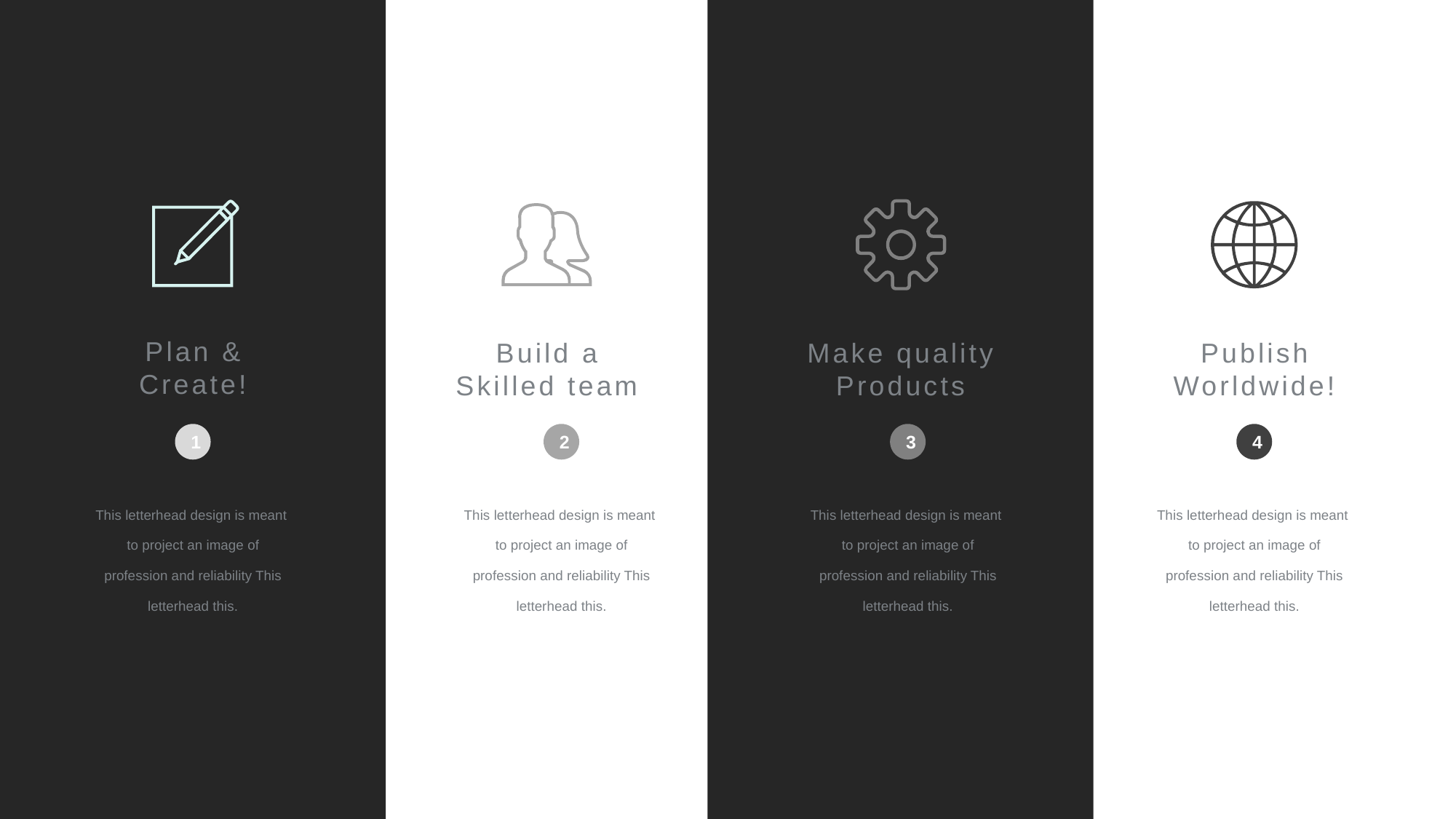

Plan &
Create!

1
This letterhead design is meant  to project an image of profession and reliability This letterhead this.

Make quality
Products

3
This letterhead design is meant  to project an image of profession and reliability This letterhead this.

Publish
Worldwide!

4
This letterhead design is meant  to project an image of profession and reliability This letterhead this.

Build a
Skilled team

2
This letterhead design is meant  to project an image of profession and reliability This letterhead this.